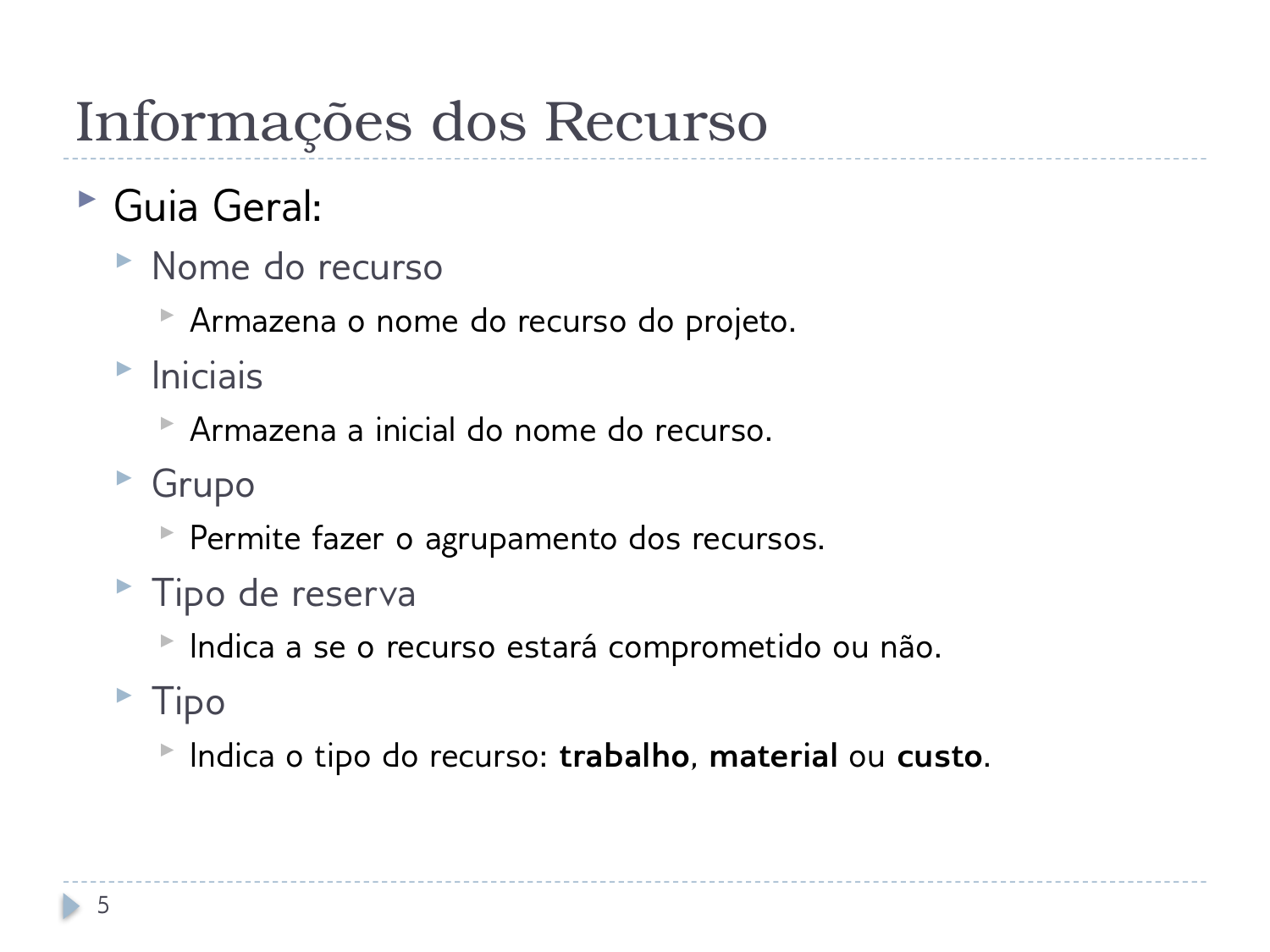

# Informações dos Recurso
Guia Geral:
Nome do recurso
Armazena o nome do recurso do projeto.
Iniciais
Armazena a inicial do nome do recurso.
Grupo
Permite fazer o agrupamento dos recursos.
Tipo de reserva
Indica a se o recurso estará comprometido ou não.
Tipo
Indica o tipo do recurso: trabalho, material ou custo.
5